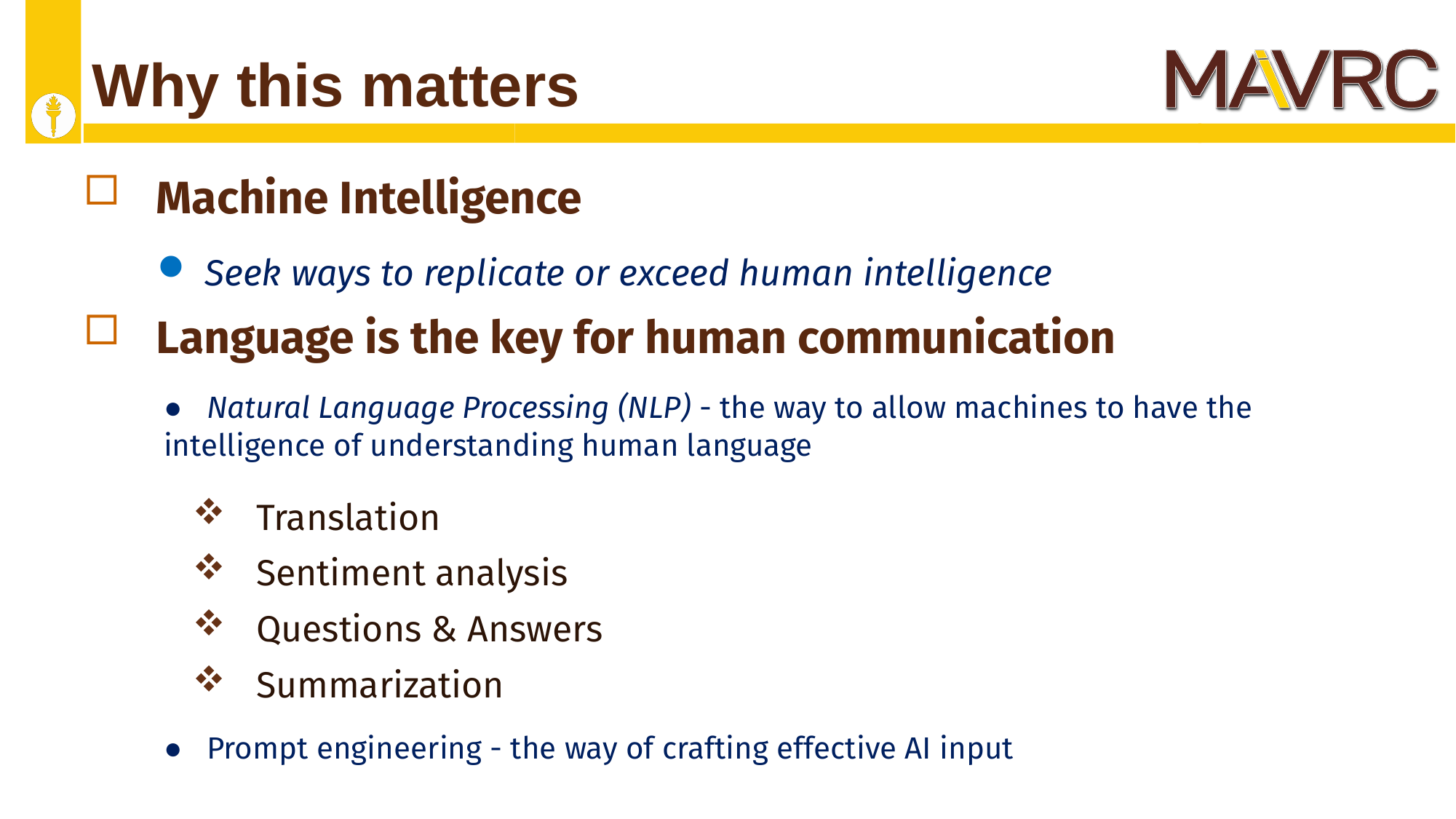

# Why this matters
Machine Intelligence
Seek ways to replicate or exceed human intelligence

Language is the key for human communication
●   Natural Language Processing (NLP) - the way to allow machines to have the intelligence of understanding human language
Translation
Sentiment analysis
Questions & Answers
Summarization
●   Prompt engineering - the way of crafting effective AI input